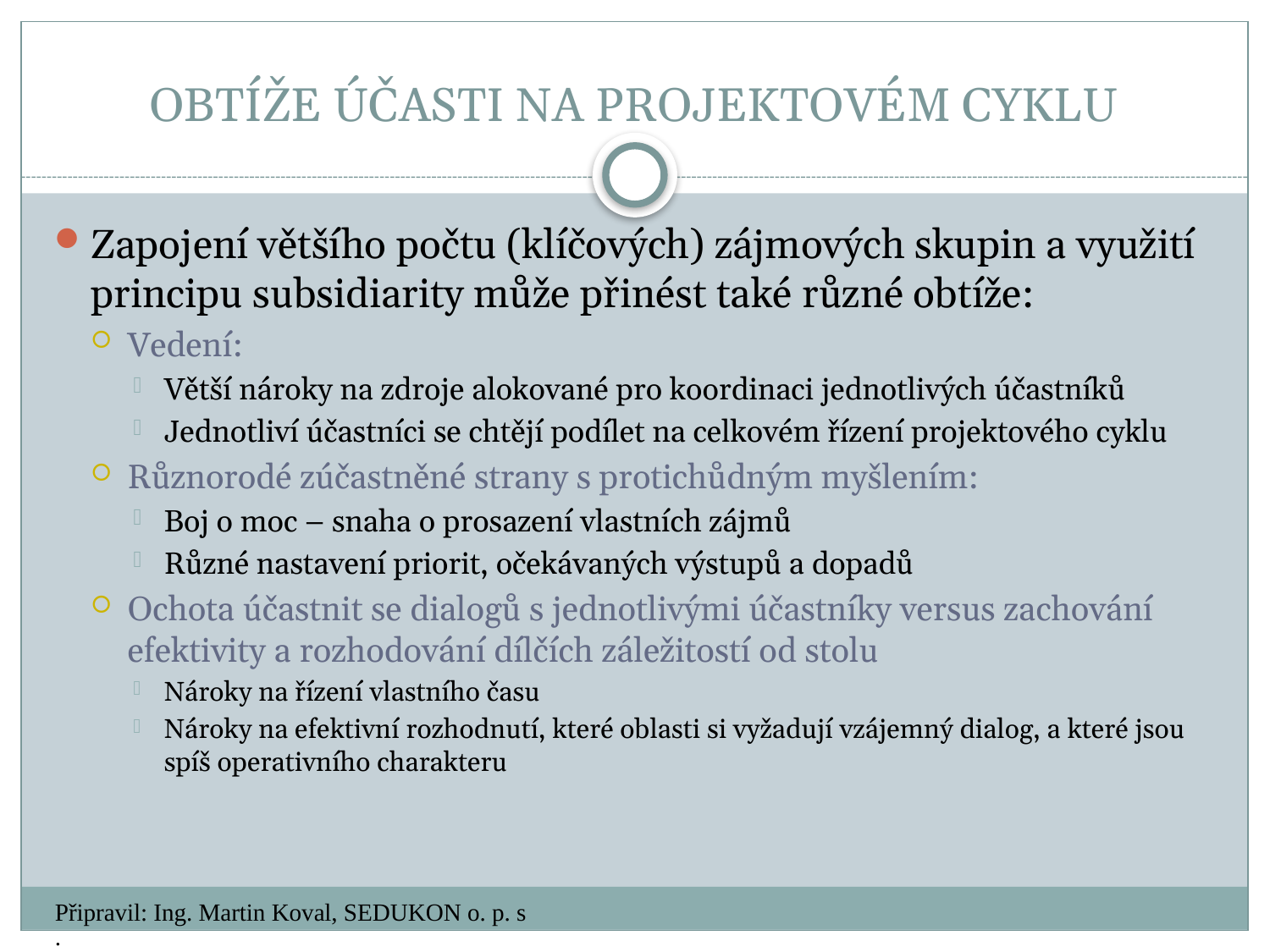

# OBTÍŽE ÚČASTI NA PROJEKTOVÉM CYKLU
Zapojení většího počtu (klíčových) zájmových skupin a využití principu subsidiarity může přinést také různé obtíže:
Vedení:
Větší nároky na zdroje alokované pro koordinaci jednotlivých účastníků
Jednotliví účastníci se chtějí podílet na celkovém řízení projektového cyklu
Různorodé zúčastněné strany s protichůdným myšlením:
Boj o moc – snaha o prosazení vlastních zájmů
Různé nastavení priorit, očekávaných výstupů a dopadů
Ochota účastnit se dialogů s jednotlivými účastníky versus zachování efektivity a rozhodování dílčích záležitostí od stolu
Nároky na řízení vlastního času
Nároky na efektivní rozhodnutí, které oblasti si vyžadují vzájemný dialog, a které jsou spíš operativního charakteru

Připravil: Ing. Martin Koval, SEDUKON o. p. s.